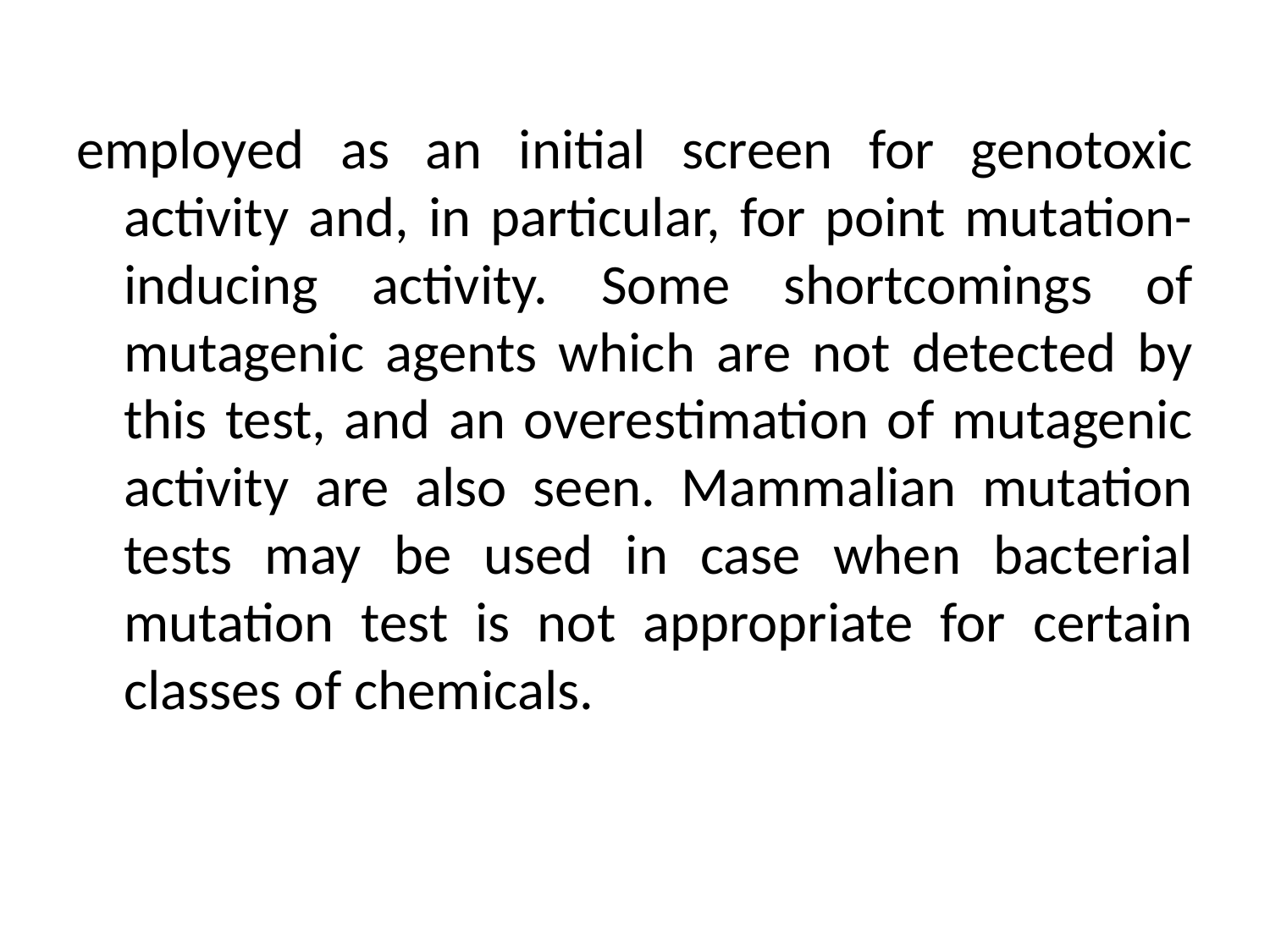

#
employed as an initial screen for genotoxic activity and, in particular, for point mutation-inducing activity. Some shortcomings of mutagenic agents which are not detected by this test, and an overestimation of mutagenic activity are also seen. Mammalian mutation tests may be used in case when bacterial mutation test is not appropriate for certain classes of chemicals.